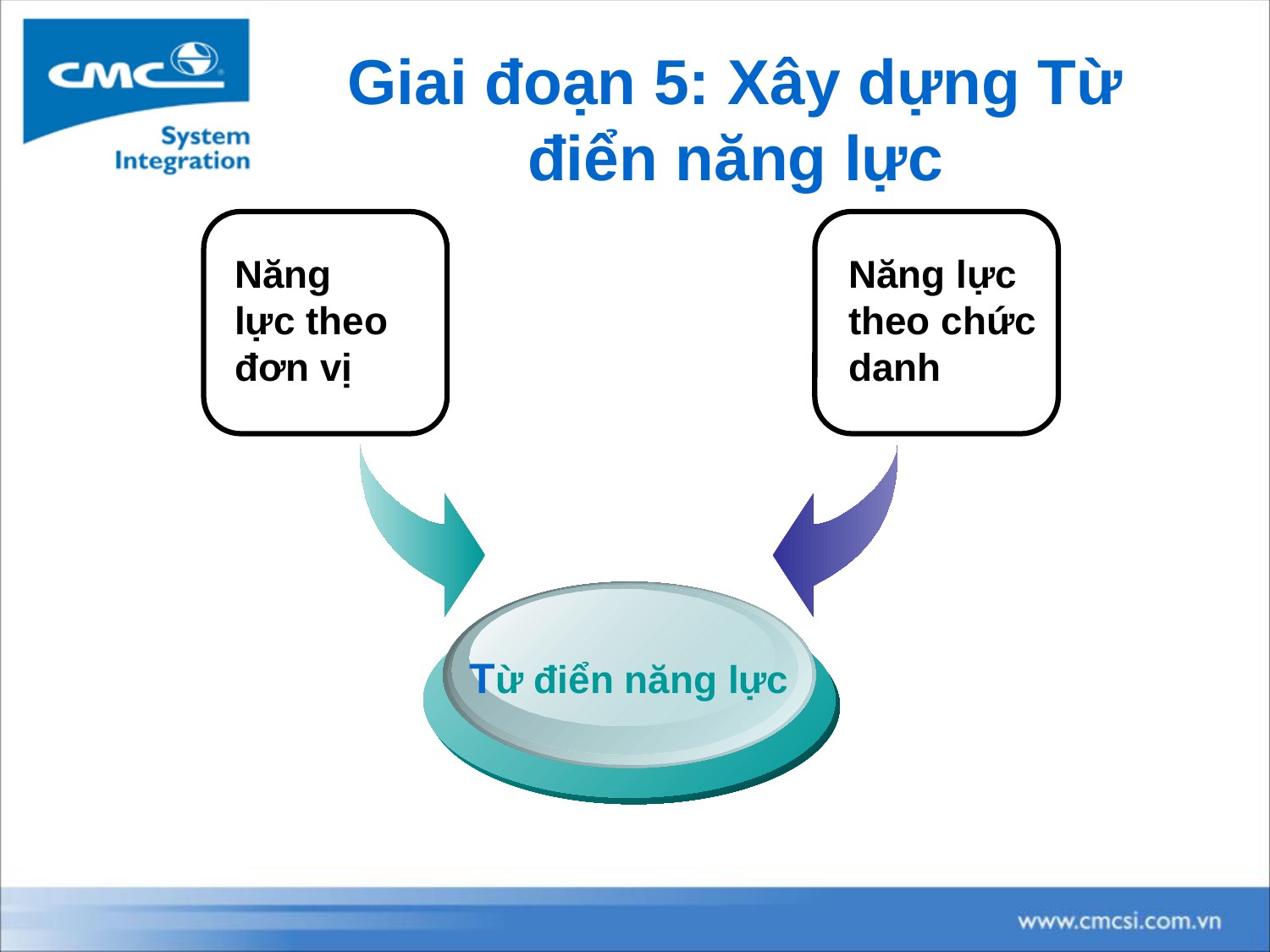

# Giai đoạn 5: Xây dựng Từ điển năng lực

Năng lực theo đơn vị
Năng lực theo chức danh

Từ điển năng lực